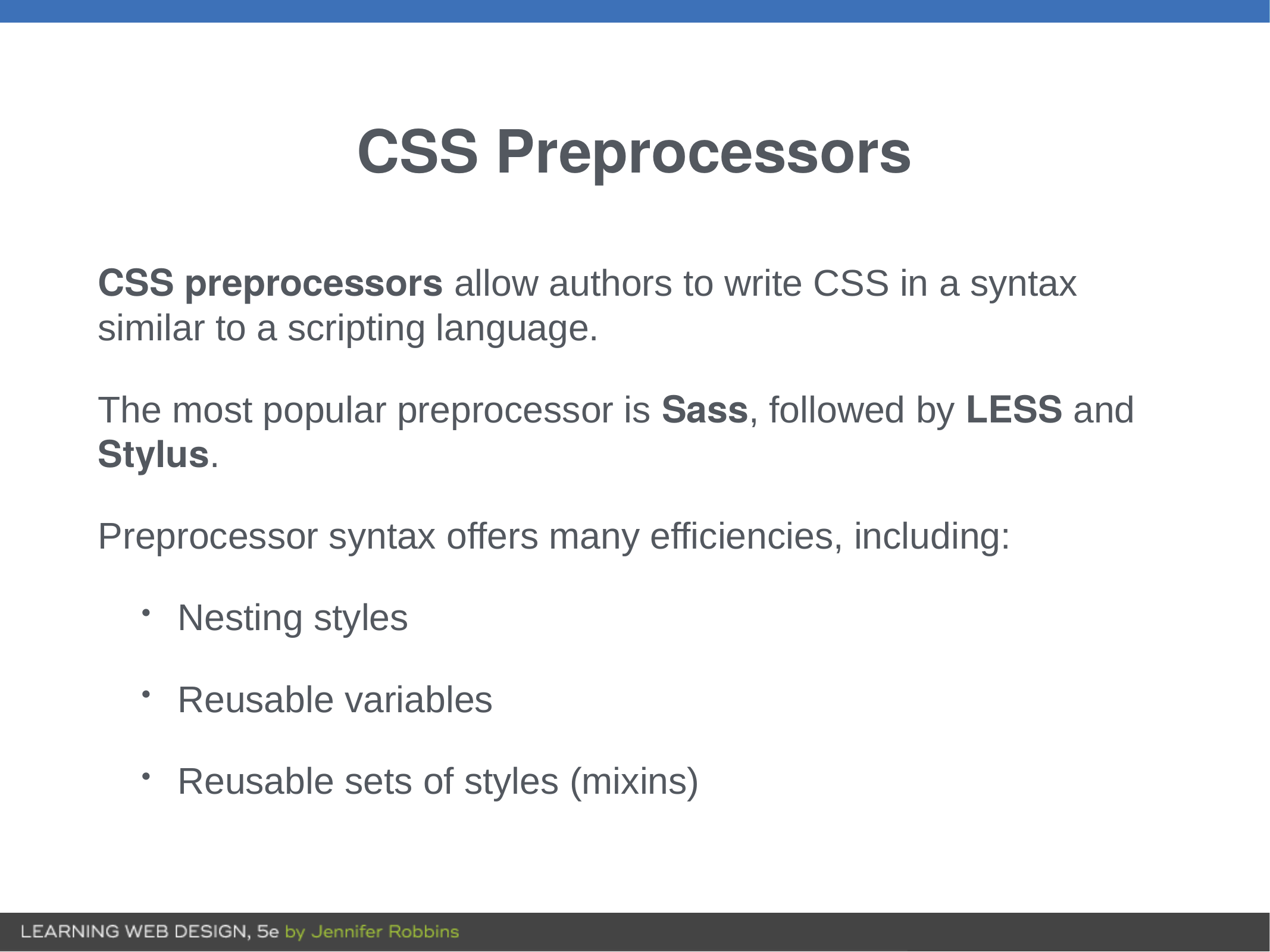

# CSS Preprocessors
CSS preprocessors allow authors to write CSS in a syntax similar to a scripting language.
The most popular preprocessor is Sass, followed by LESS and Stylus.
Preprocessor syntax offers many efficiencies, including:
Nesting styles
Reusable variables
Reusable sets of styles (mixins)